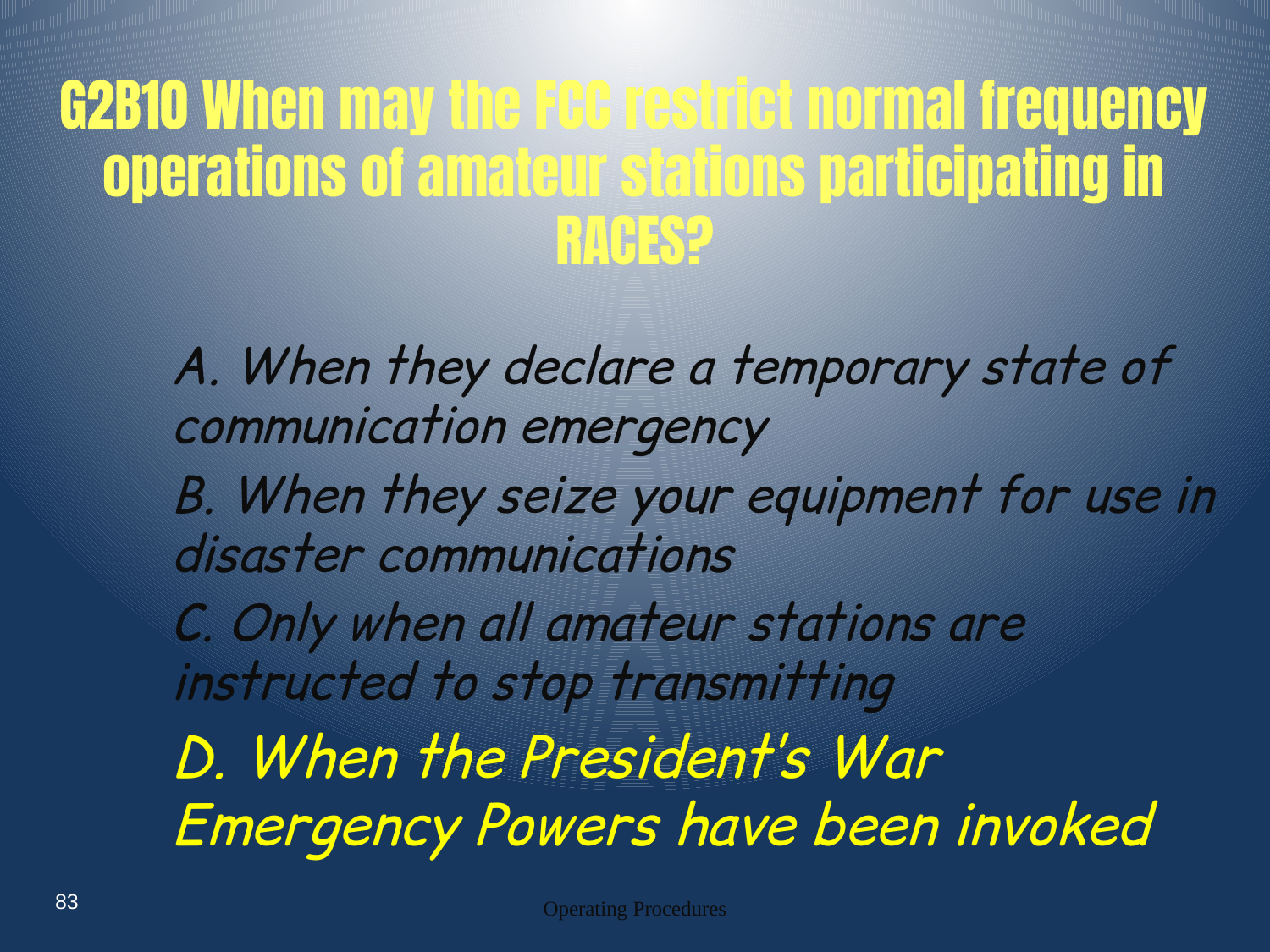

# G2B10 When may the FCC restrict normal frequency operations of amateur stations participating in RACES?
A. When they declare a temporary state of communication emergency
B. When they seize your equipment for use in disaster communications
C. Only when all amateur stations are instructed to stop transmitting
D. When the President’s War Emergency Powers have been invoked
83
Operating Procedures